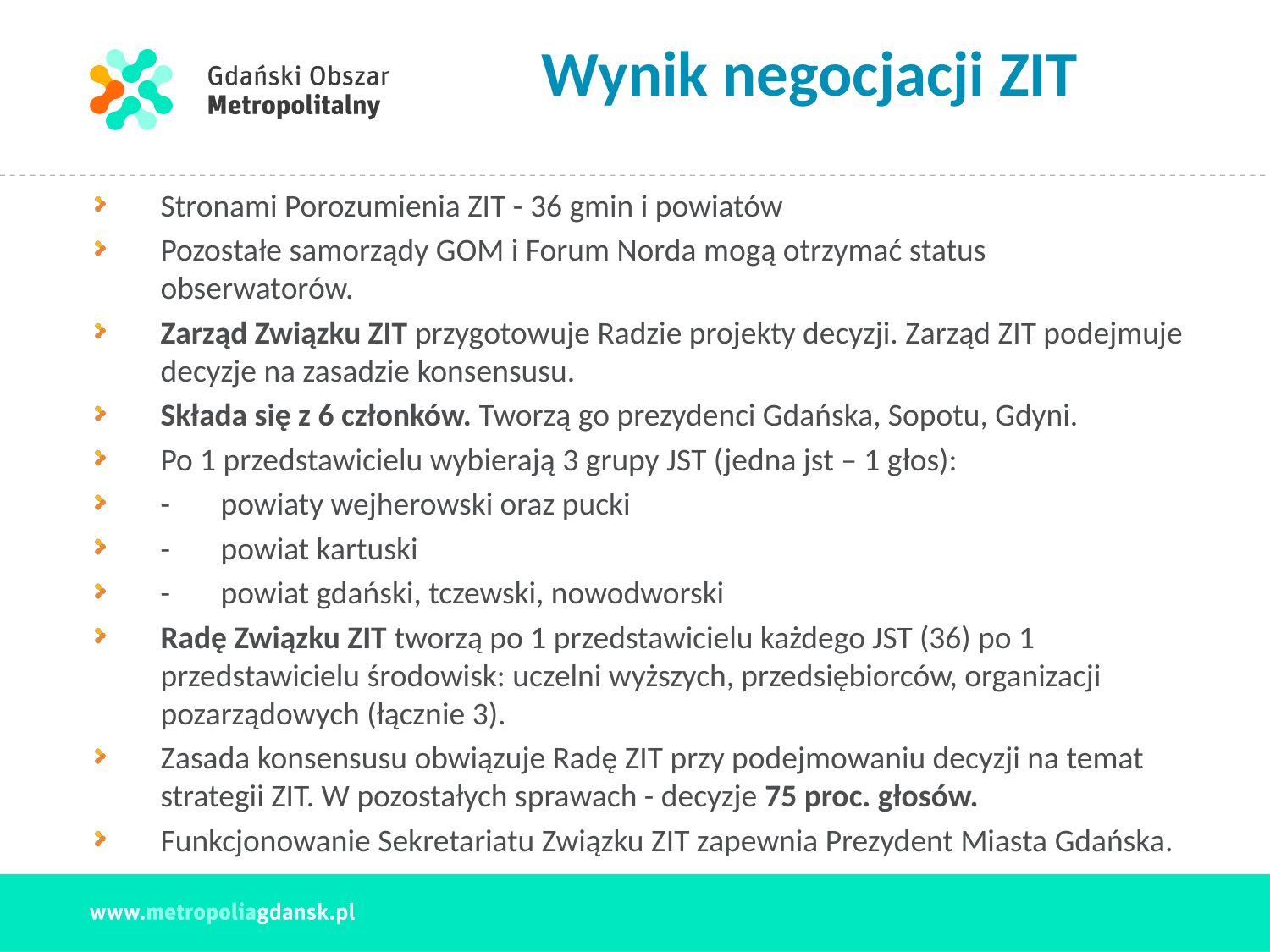

# Wynik negocjacji ZIT
Stronami Porozumienia ZIT - 36 gmin i powiatów
Pozostałe samorządy GOM i Forum Norda mogą otrzymać status obserwatorów.
Zarząd Związku ZIT przygotowuje Radzie projekty decyzji. Zarząd ZIT podejmuje decyzje na zasadzie konsensusu.
Składa się z 6 członków. Tworzą go prezydenci Gdańska, Sopotu, Gdyni.
Po 1 przedstawicielu wybierają 3 grupy JST (jedna jst – 1 głos):
-       powiaty wejherowski oraz pucki
-       powiat kartuski
-       powiat gdański, tczewski, nowodworski
Radę Związku ZIT tworzą po 1 przedstawicielu każdego JST (36) po 1 przedstawicielu środowisk: uczelni wyższych, przedsiębiorców, organizacji pozarządowych (łącznie 3).
Zasada konsensusu obwiązuje Radę ZIT przy podejmowaniu decyzji na temat strategii ZIT. W pozostałych sprawach - decyzje 75 proc. głosów.
Funkcjonowanie Sekretariatu Związku ZIT zapewnia Prezydent Miasta Gdańska.